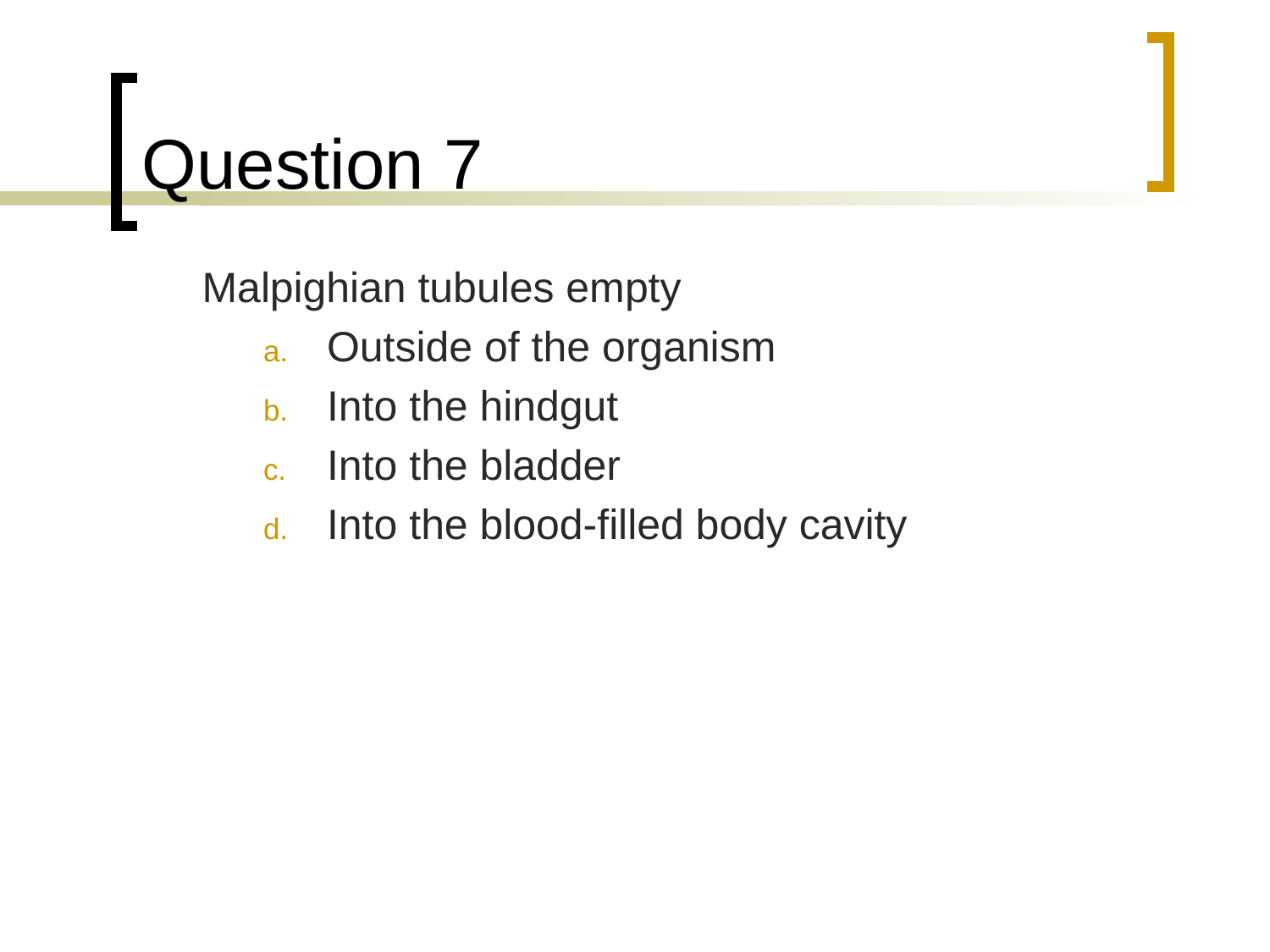

# Question 7
	Malpighian tubules empty
Outside of the organism
Into the hindgut
Into the bladder
Into the blood-filled body cavity